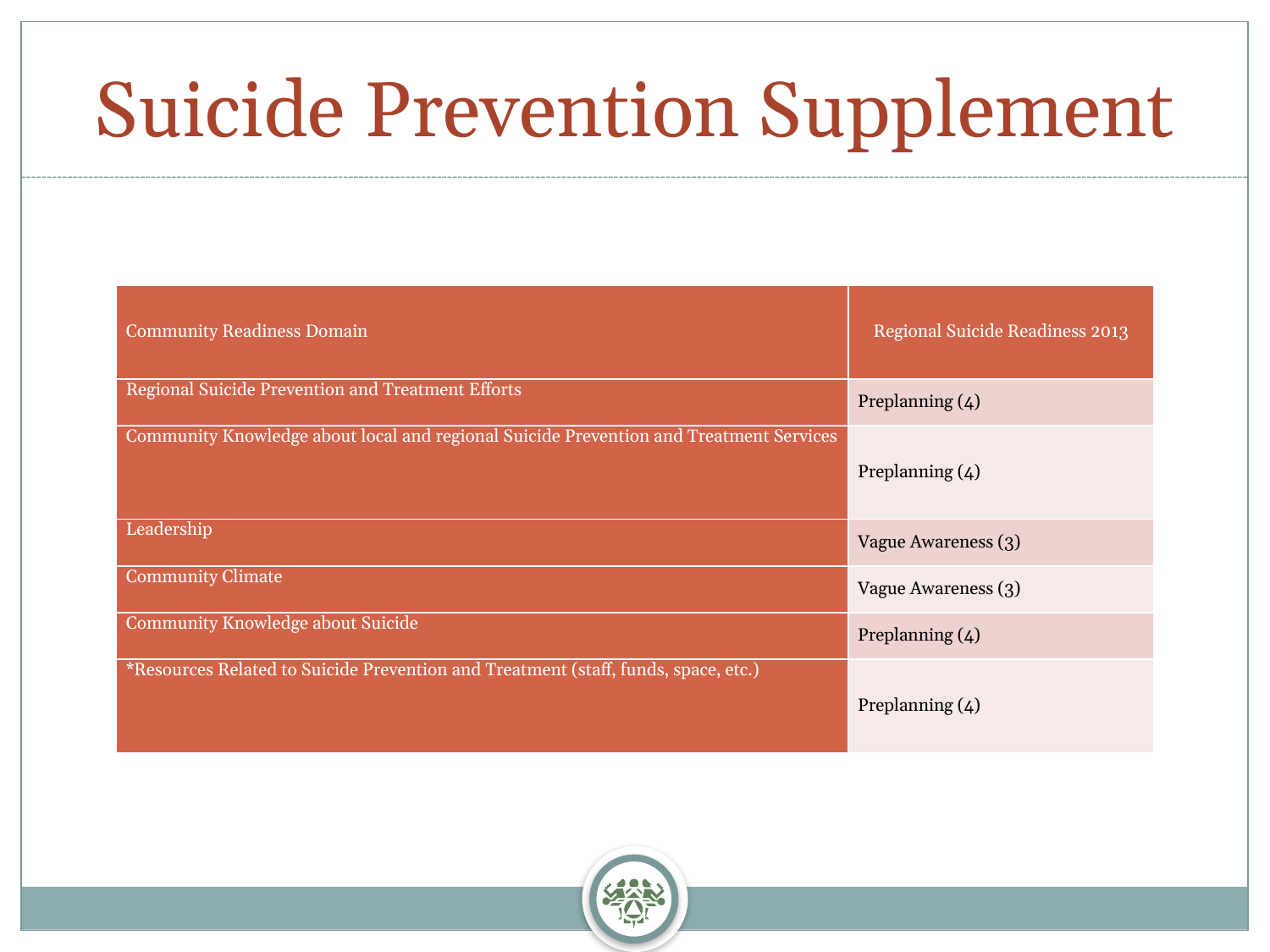

# Suicide Prevention Supplement
| Community Readiness Domain | Regional Suicide Readiness 2013 |
| --- | --- |
| Regional Suicide Prevention and Treatment Efforts | Preplanning (4) |
| Community Knowledge about local and regional Suicide Prevention and Treatment Services | Preplanning (4) |
| Leadership | Vague Awareness (3) |
| Community Climate | Vague Awareness (3) |
| Community Knowledge about Suicide | Preplanning (4) |
| \*Resources Related to Suicide Prevention and Treatment (staff, funds, space, etc.) | Preplanning (4) |